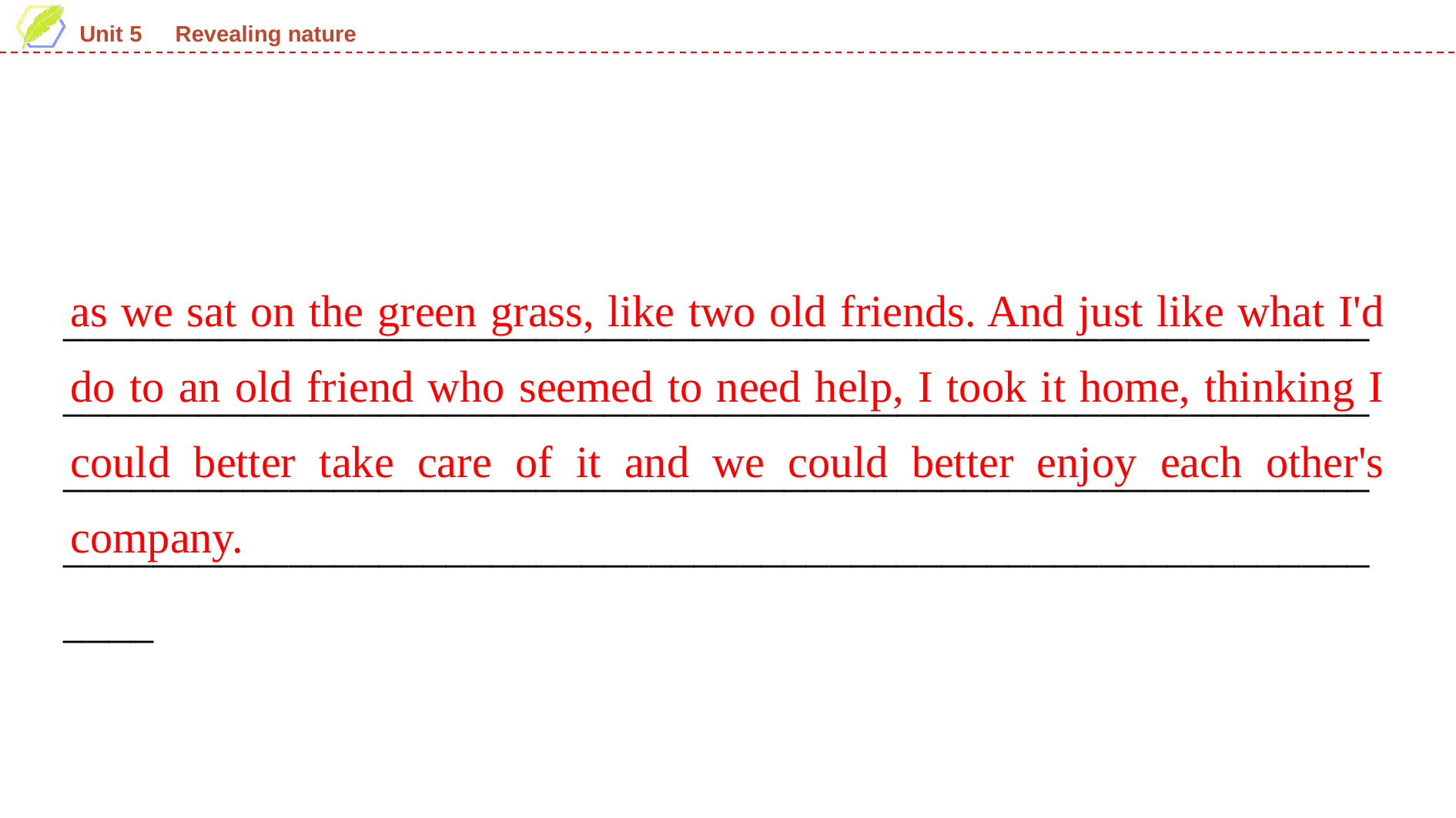

as we sat on the green grass, like two old friends. And just like what I'd do to an old friend who seemed to need help, I took it home, thinking I could better take care of it and we could better enjoy each other's company.
____________________________________________________________________________________________________________________________________________________________________________________________________________________________________________